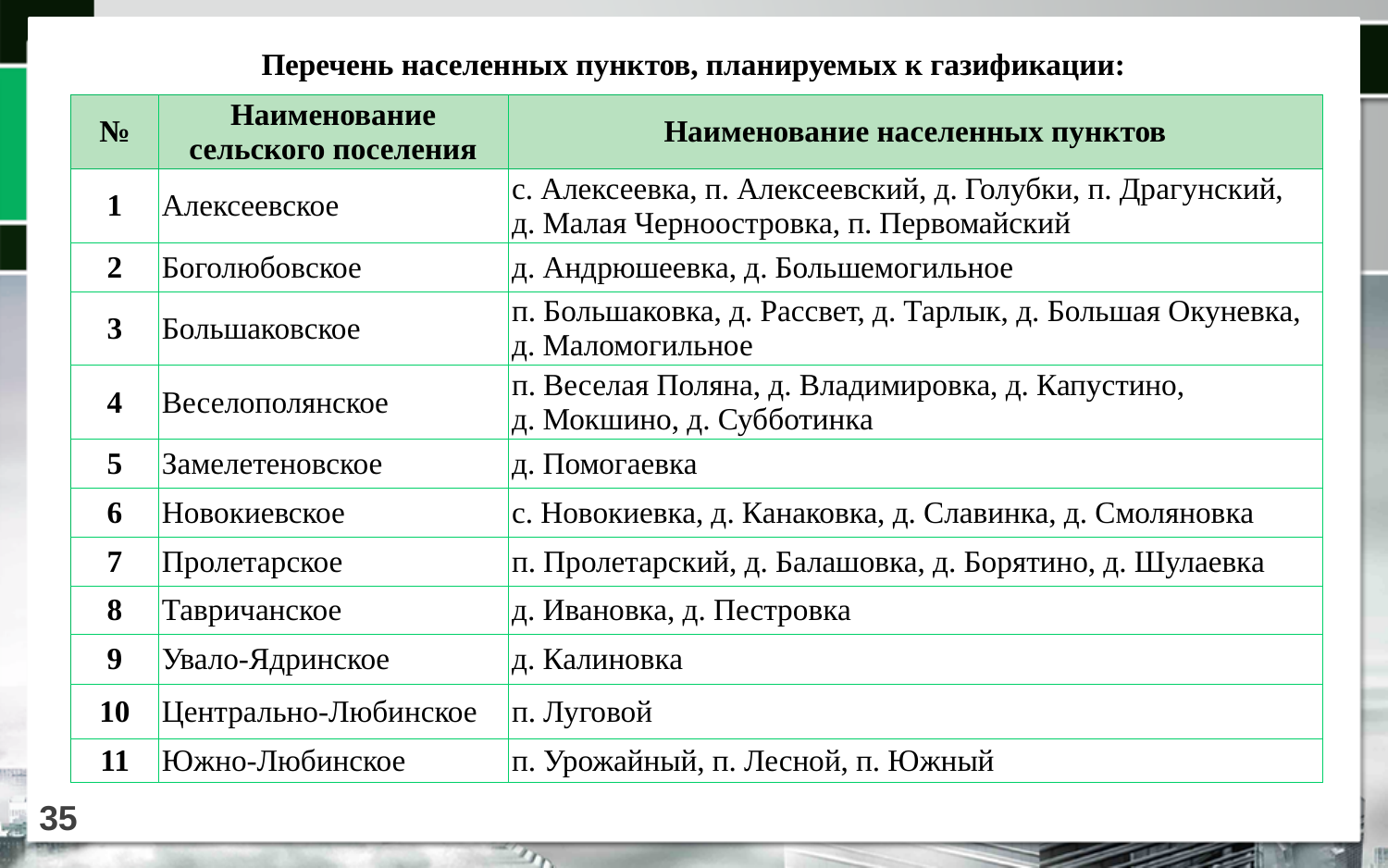

Перечень населенных пунктов, планируемых к газификации:

| № | Наименование сельского поселения | Наименование населенных пунктов |
| --- | --- | --- |
| 1 | Алексеевское | с. Алексеевка, п. Алексеевский, д. Голубки, п. Драгунский, д. Малая Черноостровка, п. Первомайский |
| 2 | Боголюбовское | д. Андрюшеевка, д. Большемогильное |
| 3 | Большаковское | п. Большаковка, д. Рассвет, д. Тарлык, д. Большая Окуневка, д. Маломогильное |
| 4 | Веселополянское | п. Веселая Поляна, д. Владимировка, д. Капустино, д. Мокшино, д. Субботинка |
| 5 | Замелетеновское | д. Помогаевка |
| 6 | Новокиевское | с. Новокиевка, д. Канаковка, д. Славинка, д. Смоляновка |
| 7 | Пролетарское | п. Пролетарский, д. Балашовка, д. Борятино, д. Шулаевка |
| 8 | Тавричанское | д. Ивановка, д. Пестровка |
| 9 | Увало-Ядринское | д. Калиновка |
| 10 | Центрально-Любинское | п. Луговой |
| 11 | Южно-Любинское | п. Урожайный, п. Лесной, п. Южный |
35